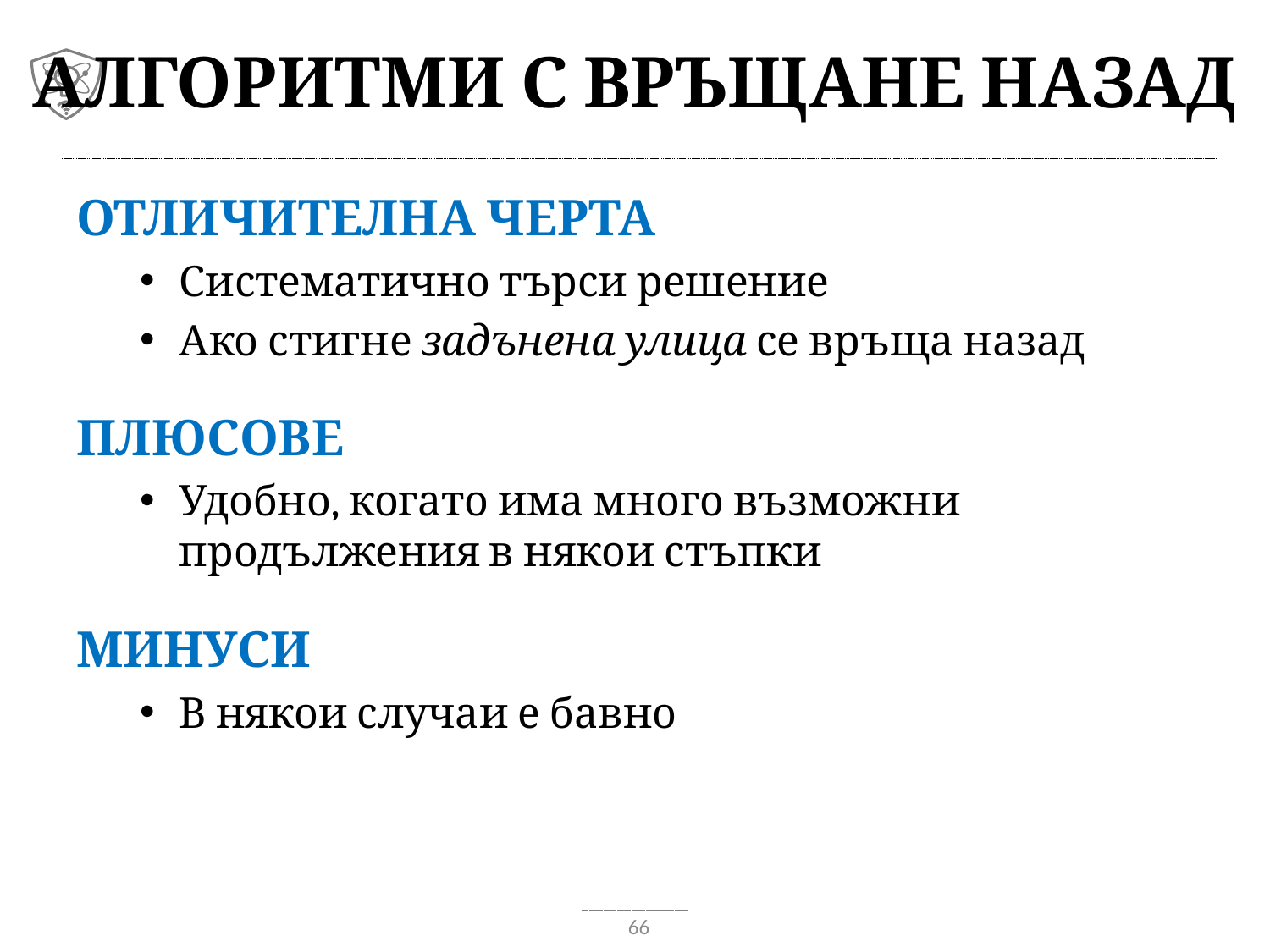

# Алгоритми с връщане назад
Отличителна черта
Систематично търси решение
Ако стигне задънена улица се връща назад
Плюсове
Удобно, когато има много възможни продължения в някои стъпки
Минуси
В някои случаи е бавно

66